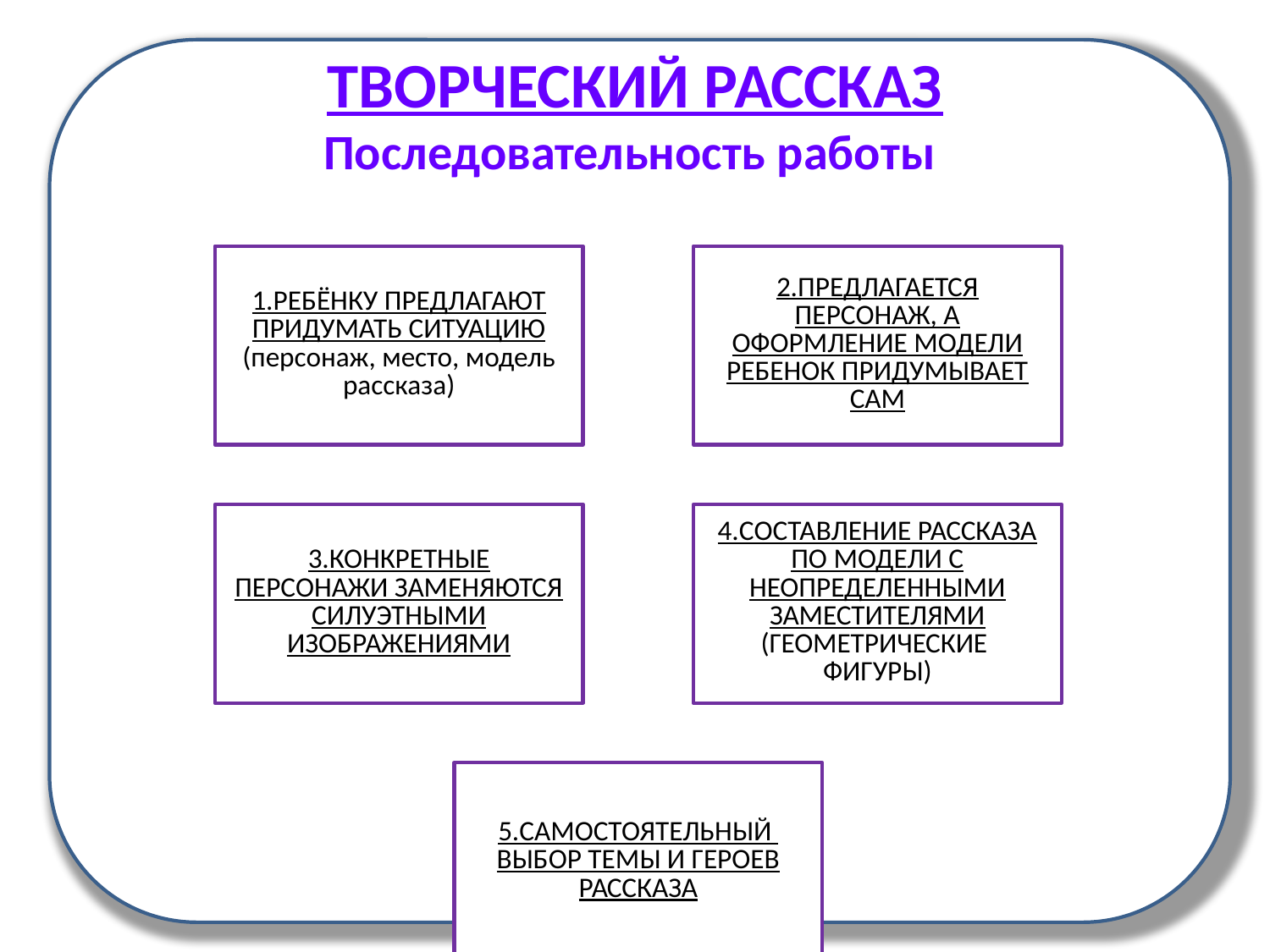

ТВОРЧЕСКИЙ РАССКАЗ
Последовательность работы

1.РЕБЁНКУ ПРЕДЛАГАЮТ ПРИДУМАТЬ СИТУАЦИЮ
(персонаж, место, модель рассказа)
2.ПРЕДЛАГАЕТСЯ ПЕРСОНАЖ, А ОФОРМЛЕНИЕ МОДЕЛИ РЕБЕНОК ПРИДУМЫВАЕТ САМ
3.КОНКРЕТНЫЕ ПЕРСОНАЖИ ЗАМЕНЯЮТСЯ СИЛУЭТНЫМИ ИЗОБРАЖЕНИЯМИ
4.СОСТАВЛЕНИЕ РАССКАЗА ПО МОДЕЛИ С НЕОПРЕДЕЛЕННЫМИ ЗАМЕСТИТЕЛЯМИ
(ГЕОМЕТРИЧЕСКИЕ
ФИГУРЫ)
5.САМОСТОЯТЕЛЬНЫЙ
ВЫБОР ТЕМЫ И ГЕРОЕВ РАССКАЗА